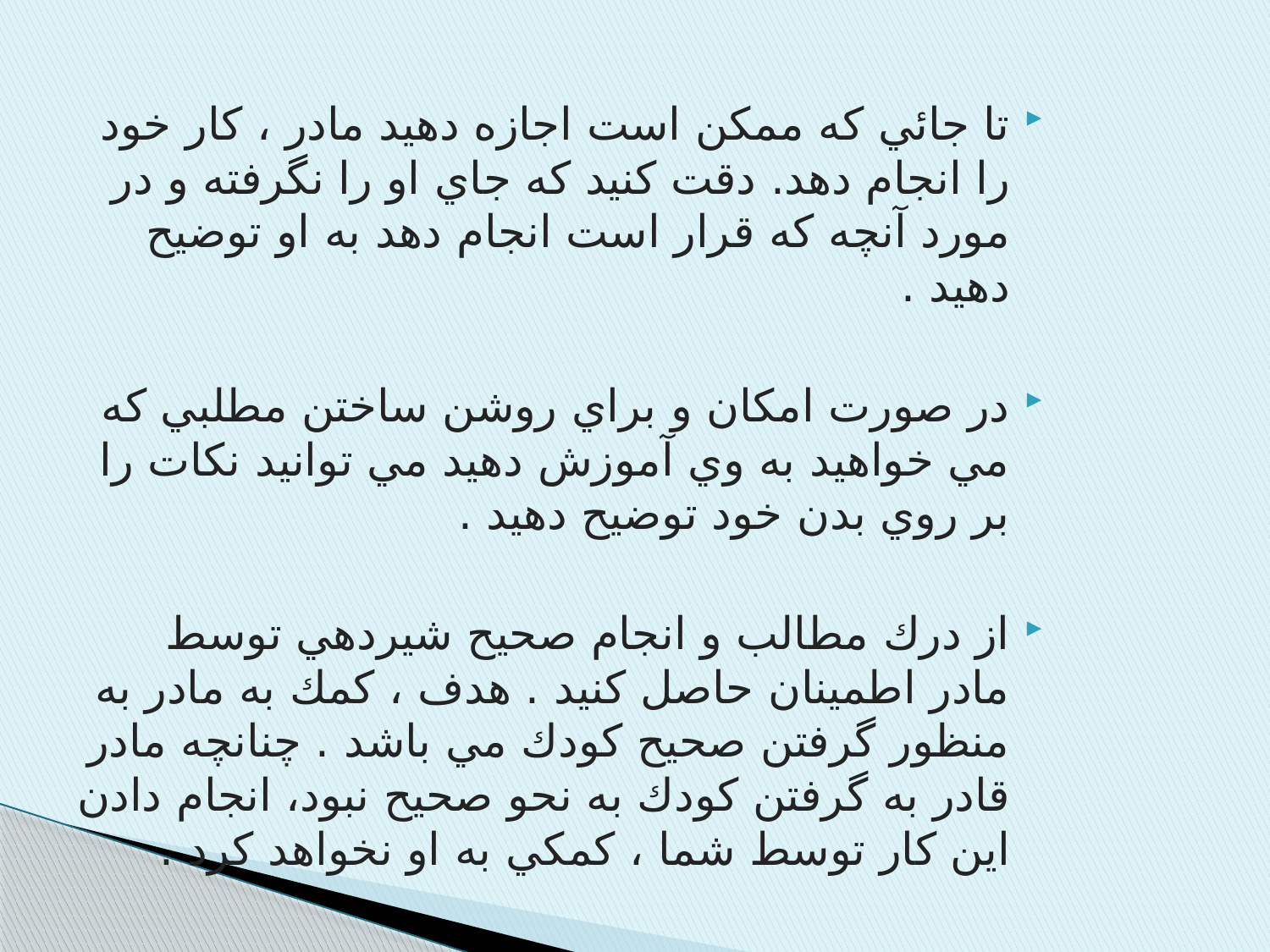

تا جائي كه ممكن است اجازه دهيد مادر ، كار خود را انجام دهد. دقت كنيد كه جاي او را نگرفته و در مورد آنچه كه قرار است انجام دهد به او توضيح دهيد .

در صورت امكان و براي روشن ساختن مطلبي كه مي خواهيد به وي آموزش دهيد مي توانيد نكات را بر روي بدن خود توضيح دهيد .

از درك مطالب و انجام صحيح شيردهي توسط مادر اطمينان حاصل كنيد . هدف ، كمك به مادر به منظور گرفتن صحيح كودك مي باشد . چنانچه مادر قادر به گرفتن كودك به نحو صحيح نبود‌، انجام دادن اين كار توسط شما ، كمكي به او نخواهد كرد .